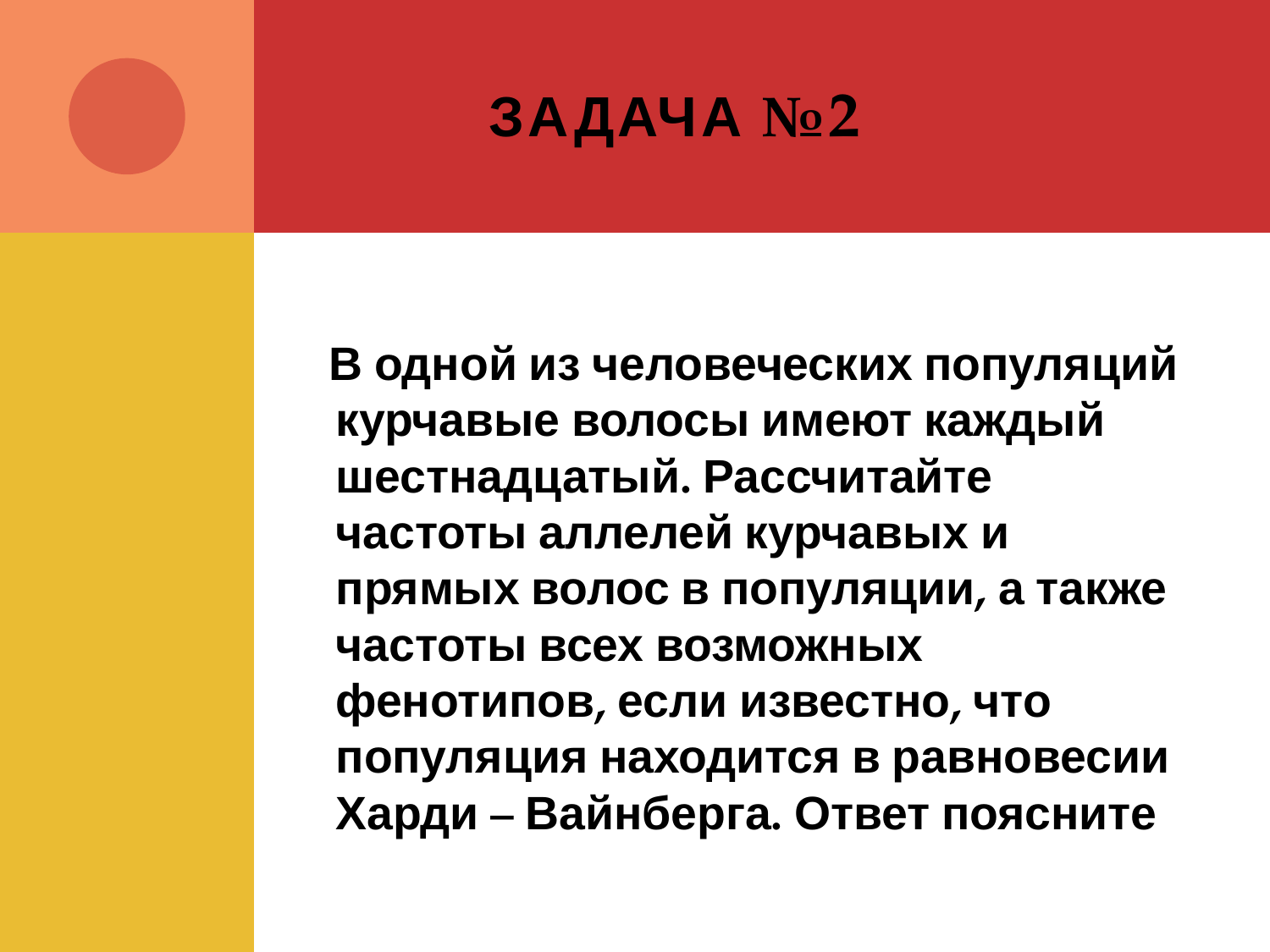

# Задача №2
     В одной из человеческих популяций курчавые волосы имеют каждый шестнадцатый. Рассчитайте частоты аллелей курчавых и прямых волос в популяции, а также частоты всех возможных фенотипов, если известно, что популяция находится в равновесии Харди – Вайнберга. Ответ поясните